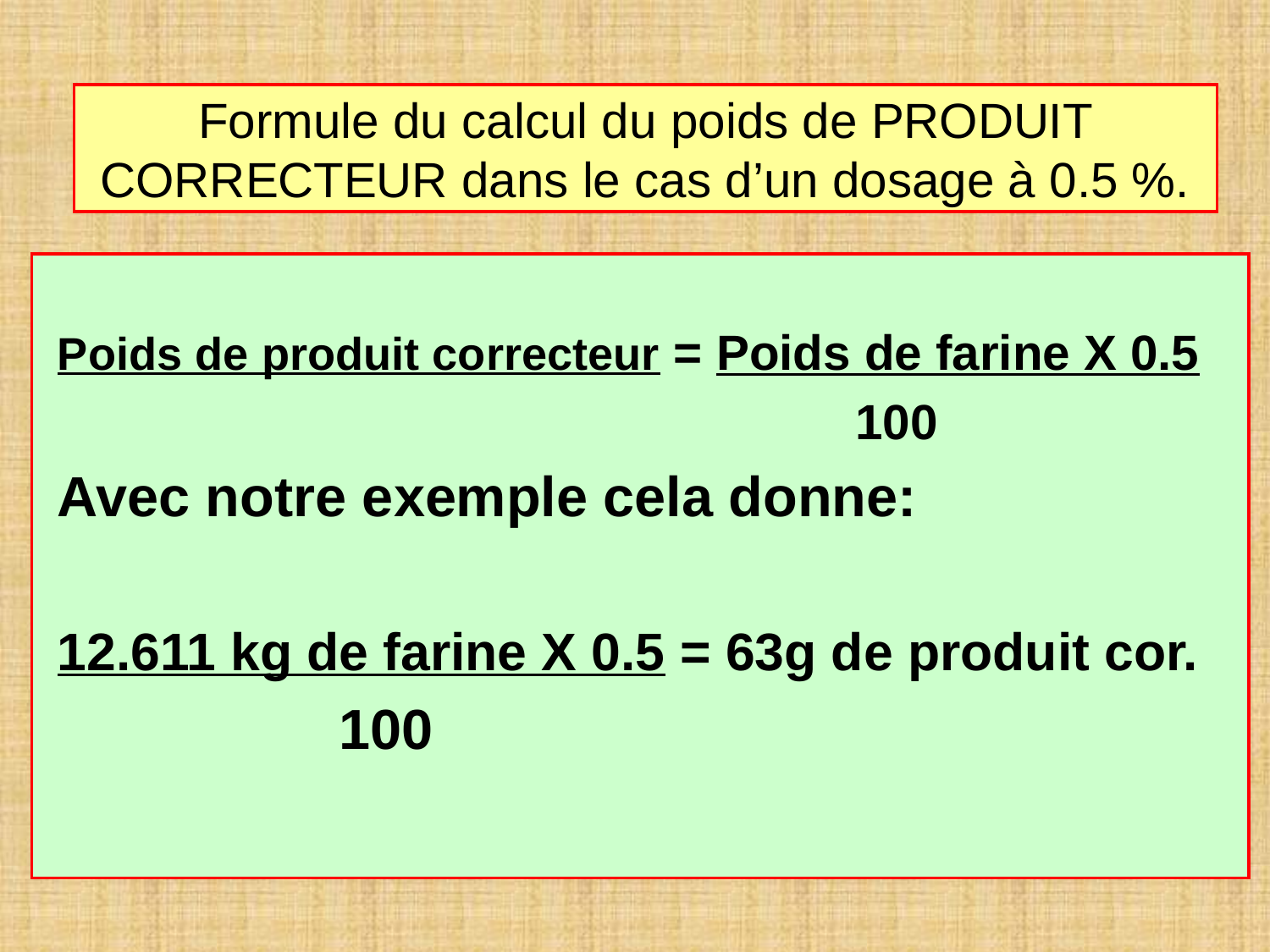

# Formule du calcul du poids de PRODUIT CORRECTEUR dans le cas d’un dosage à 0.5 %.

Poids de produit correcteur = Poids de farine X 0.5
                                                          100
Avec notre exemple cela donne:

12.611 kg de farine X 0.5 = 63g de produit cor.
                  100